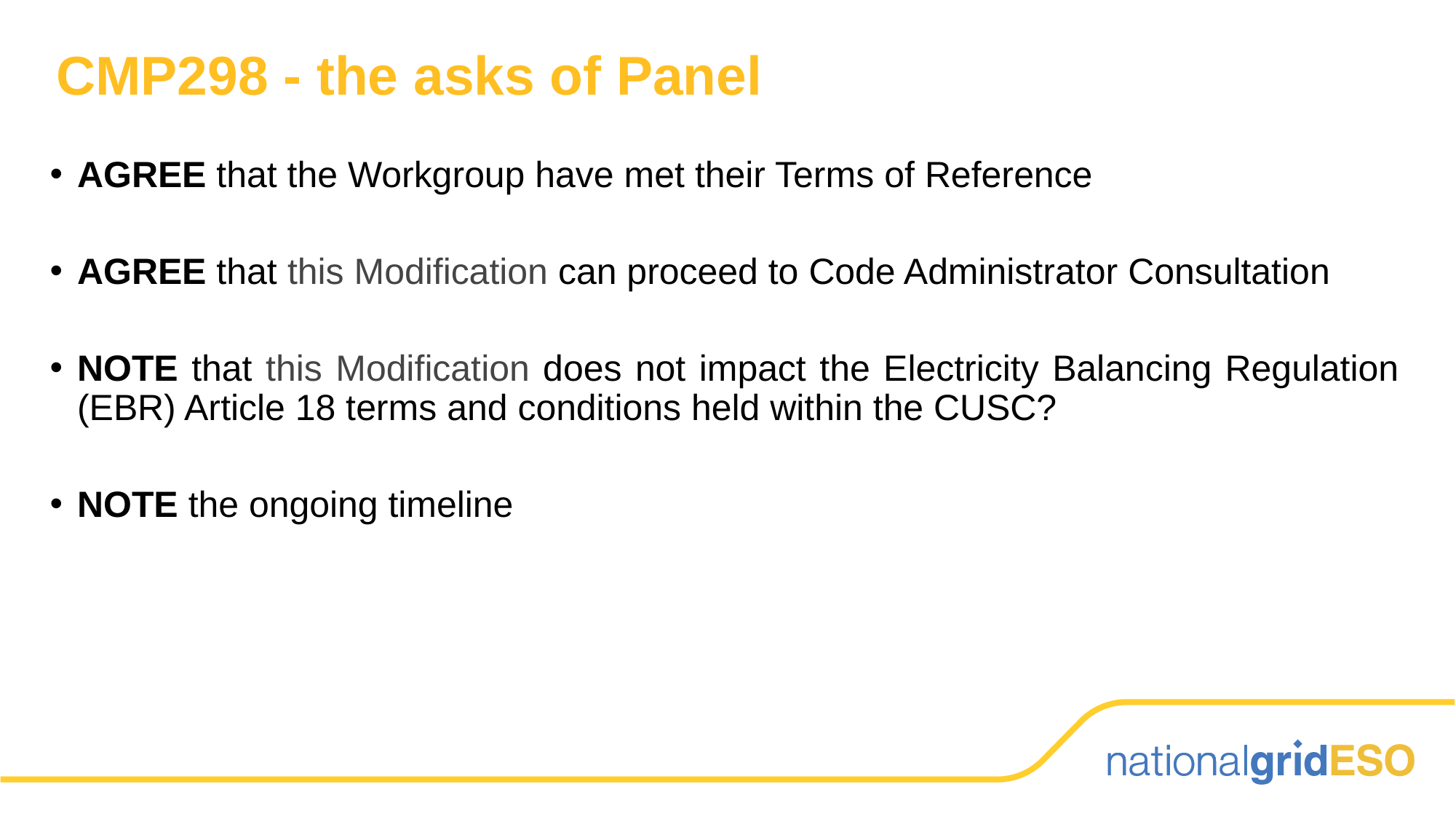

# CMP298 - the asks of Panel

AGREE that the Workgroup have met their Terms of Reference

AGREE that this Modification can proceed to Code Administrator Consultation

NOTE that this Modification does not impact the Electricity Balancing Regulation (EBR) Article 18 terms and conditions held within the CUSC?

NOTE the ongoing timeline